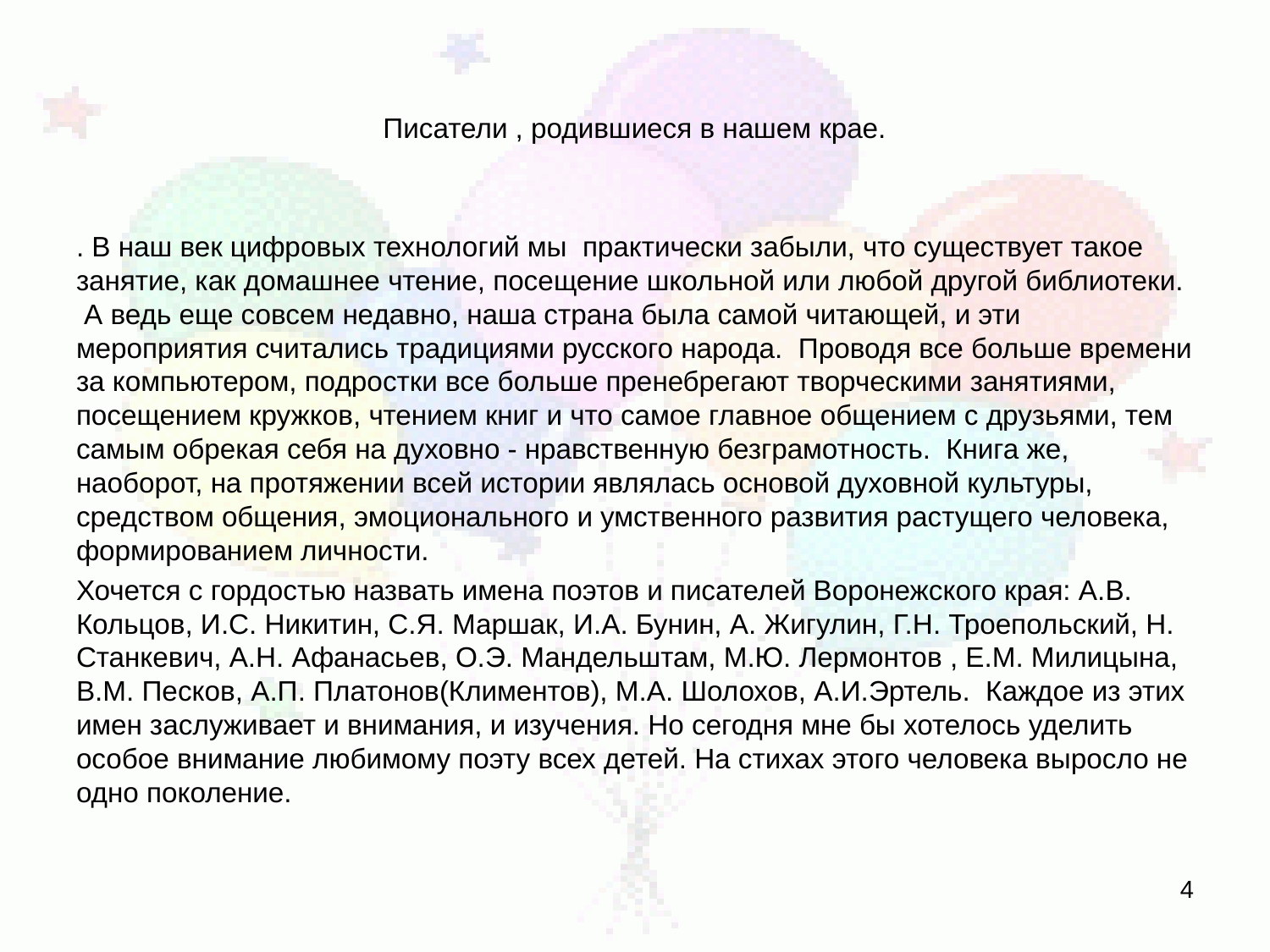

# Писатели , родившиеся в нашем крае.
. В наш век цифровых технологий мы  практически забыли, что существует такое занятие, как домашнее чтение, посещение школьной или любой другой библиотеки.  А ведь еще совсем недавно, наша страна была самой читающей, и эти мероприятия считались традициями русского народа.  Проводя все больше времени за компьютером, подростки все больше пренебрегают творческими занятиями, посещением кружков, чтением книг и что самое главное общением с друзьями, тем самым обрекая себя на духовно - нравственную безграмотность.  Книга же, наоборот, на протяжении всей истории являлась основой духовной культуры, средством общения, эмоционального и умственного развития растущего человека, формированием личности.
Хочется с гордостью назвать имена поэтов и писателей Воронежского края: А.В. Кольцов, И.С. Никитин, С.Я. Маршак, И.А. Бунин, А. Жигулин, Г.Н. Троепольский, Н. Станкевич, А.Н. Афанасьев, О.Э. Мандельштам, М.Ю. Лермонтов , Е.М. Милицына, В.М. Песков, А.П. Платонов(Климентов), М.А. Шолохов, А.И.Эртель.  Каждое из этих имен заслуживает и внимания, и изучения. Но сегодня мне бы хотелось уделить особое внимание любимому поэту всех детей. На стихах этого человека выросло не одно поколение.
4